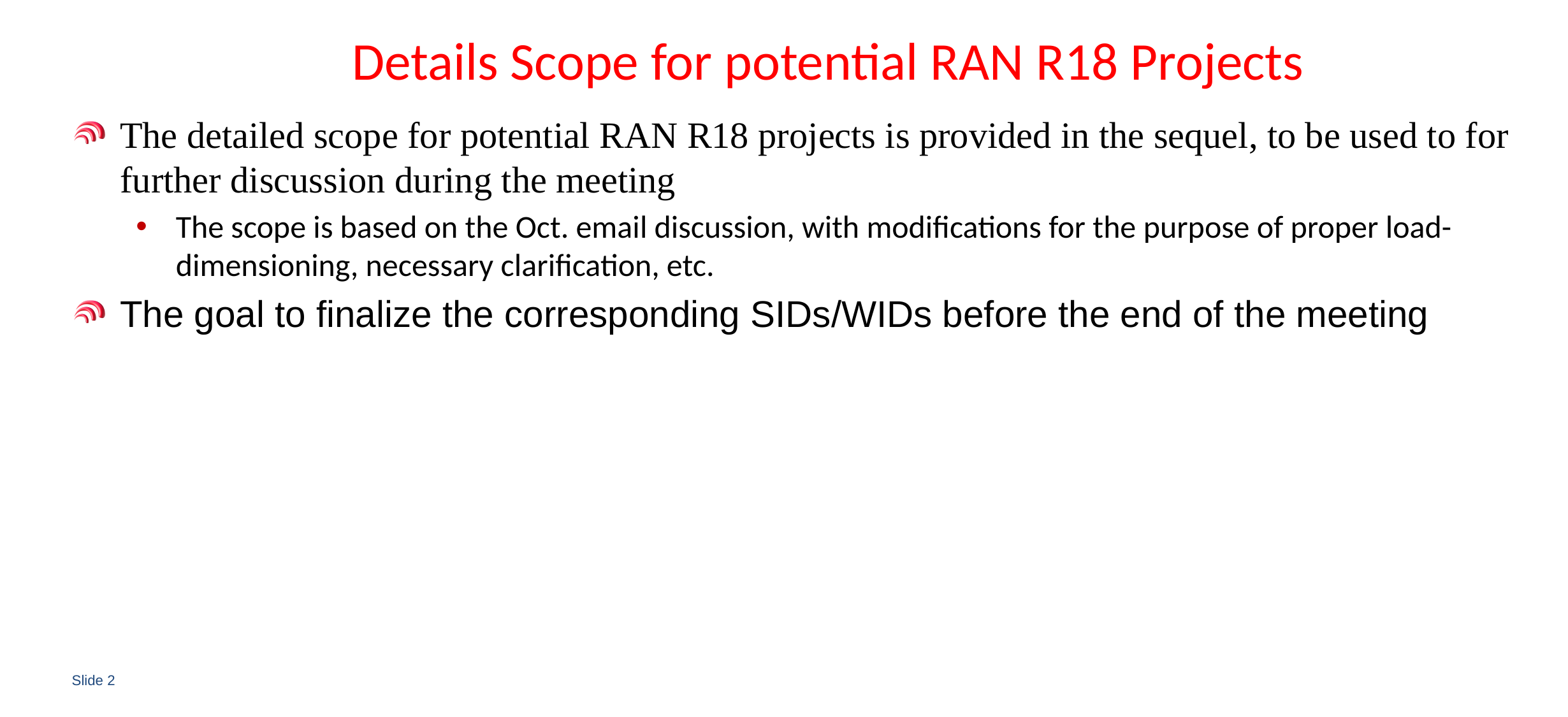

# Details Scope for potential RAN R18 Projects
The detailed scope for potential RAN R18 projects is provided in the sequel, to be used to for further discussion during the meeting
The scope is based on the Oct. email discussion, with modifications for the purpose of proper load-dimensioning, necessary clarification, etc.
The goal to finalize the corresponding SIDs/WIDs before the end of the meeting